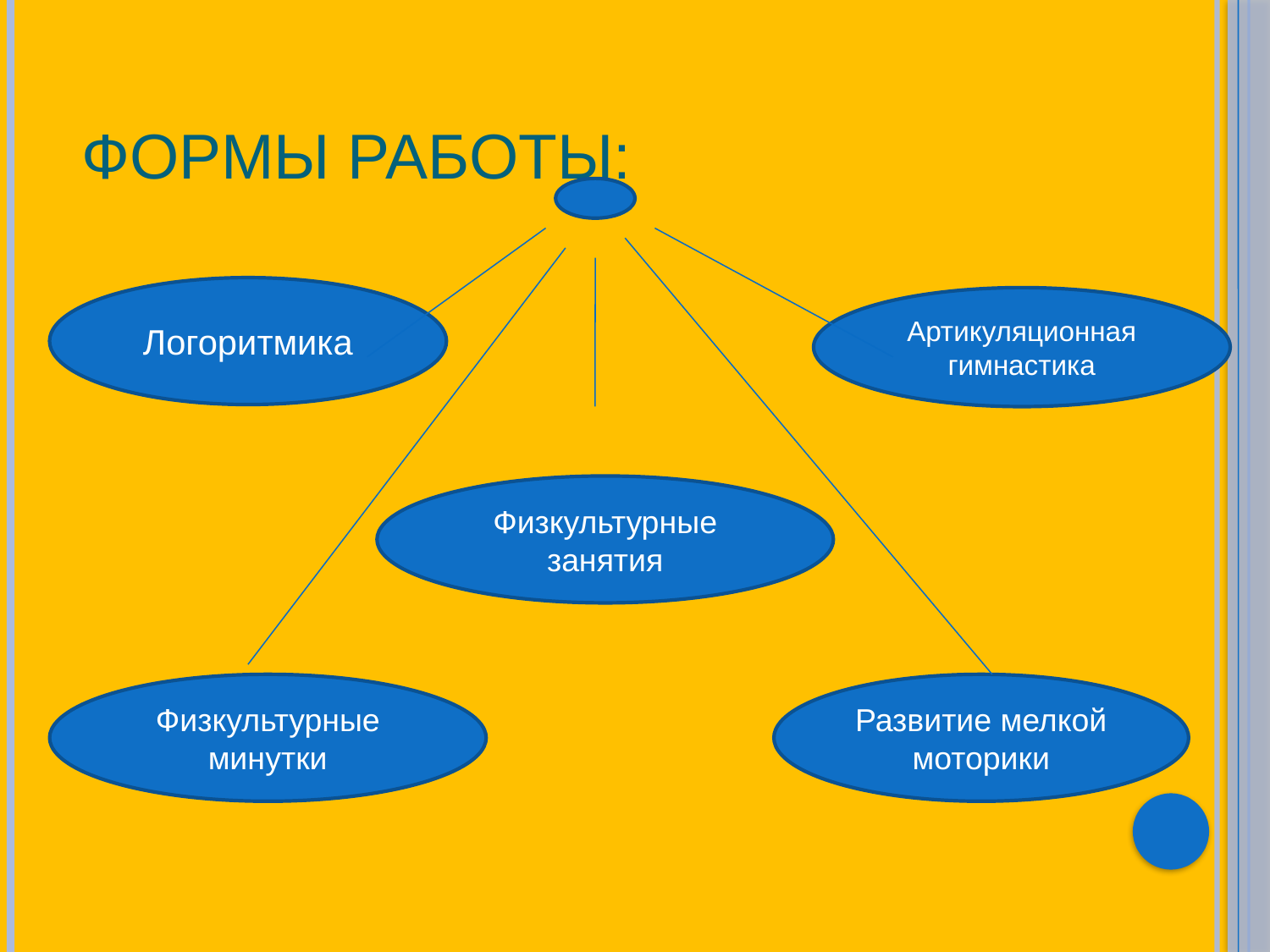

# Формы работы:

Логоритмика
Артикуляционная гимнастика
Физкультурные
занятия
Физкультурные
минутки
Развитие мелкой моторики